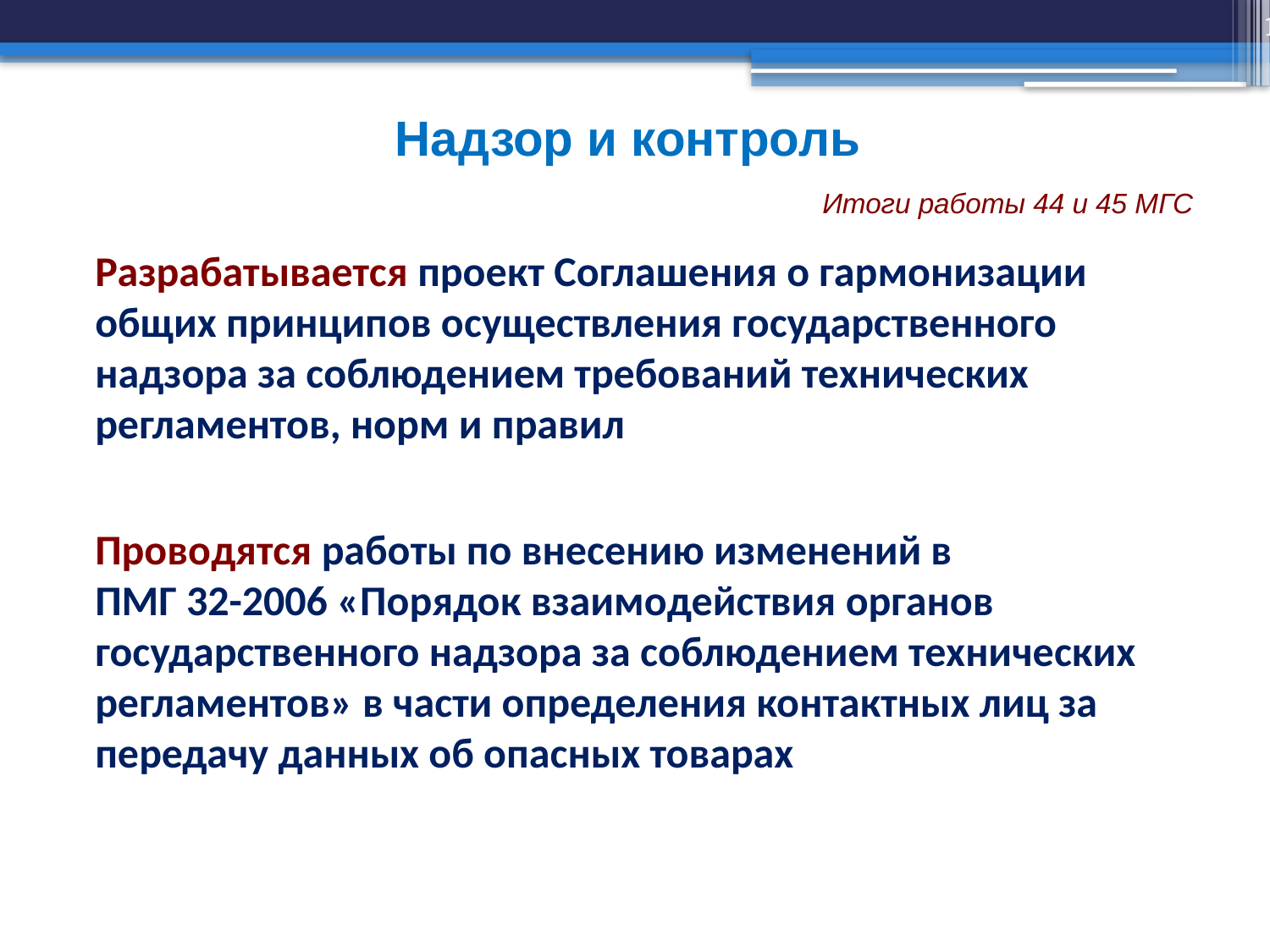

19
Надзор и контроль
Итоги работы 44 и 45 МГС
Разрабатывается проект Соглашения о гармонизации общих принципов осуществления государственного надзора за соблюдением требований технических регламентов, норм и правил
Проводятся работы по внесению изменений в
ПМГ 32-2006 «Порядок взаимодействия органов государственного надзора за соблюдением технических регламентов» в части определения контактных лиц за передачу данных об опасных товарах